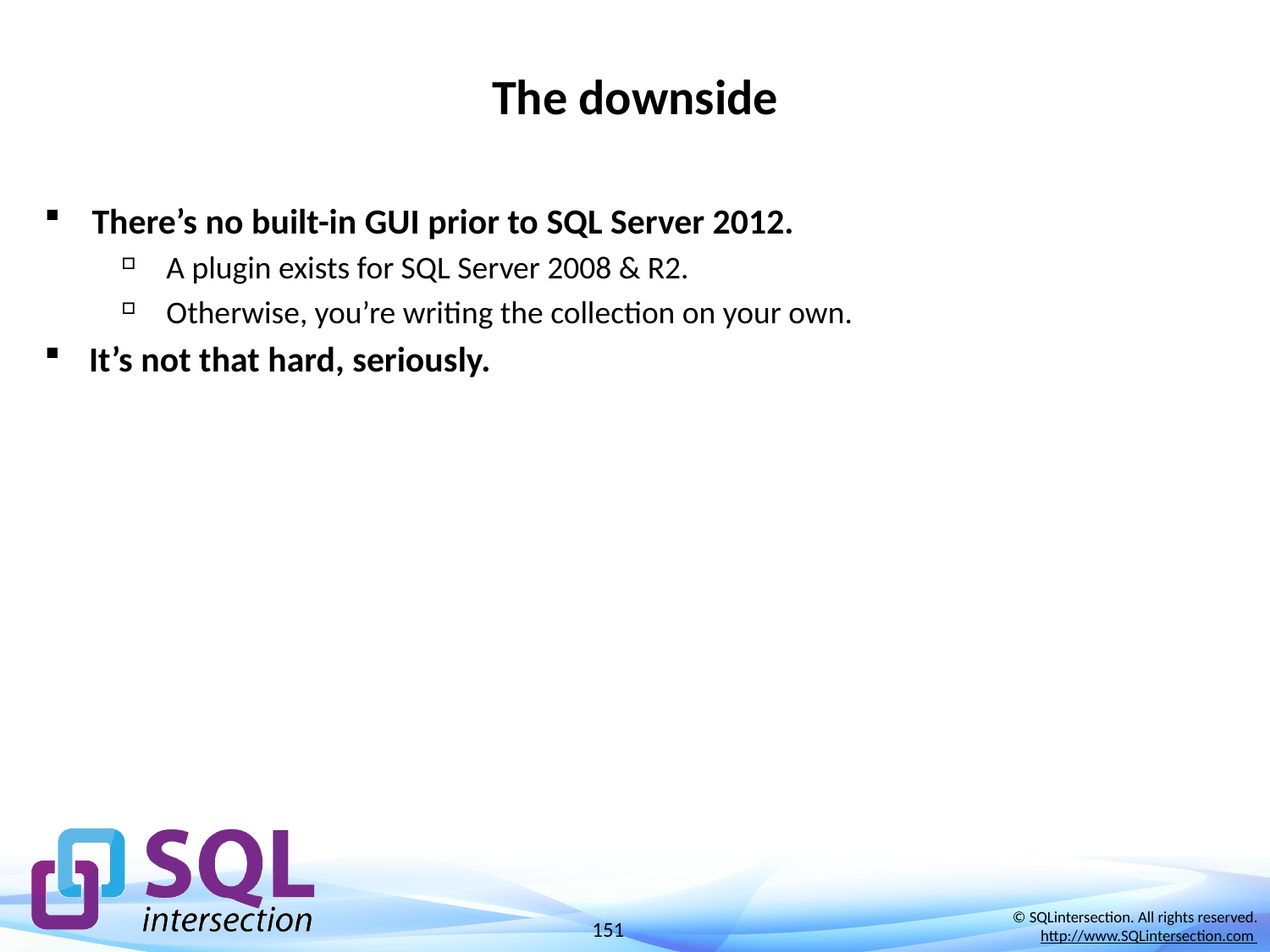

# The downside
There’s no built-in GUI prior to SQL Server 2012.
A plugin exists for SQL Server 2008 & R2.
Otherwise, you’re writing the collection on your own.
It’s not that hard, seriously.